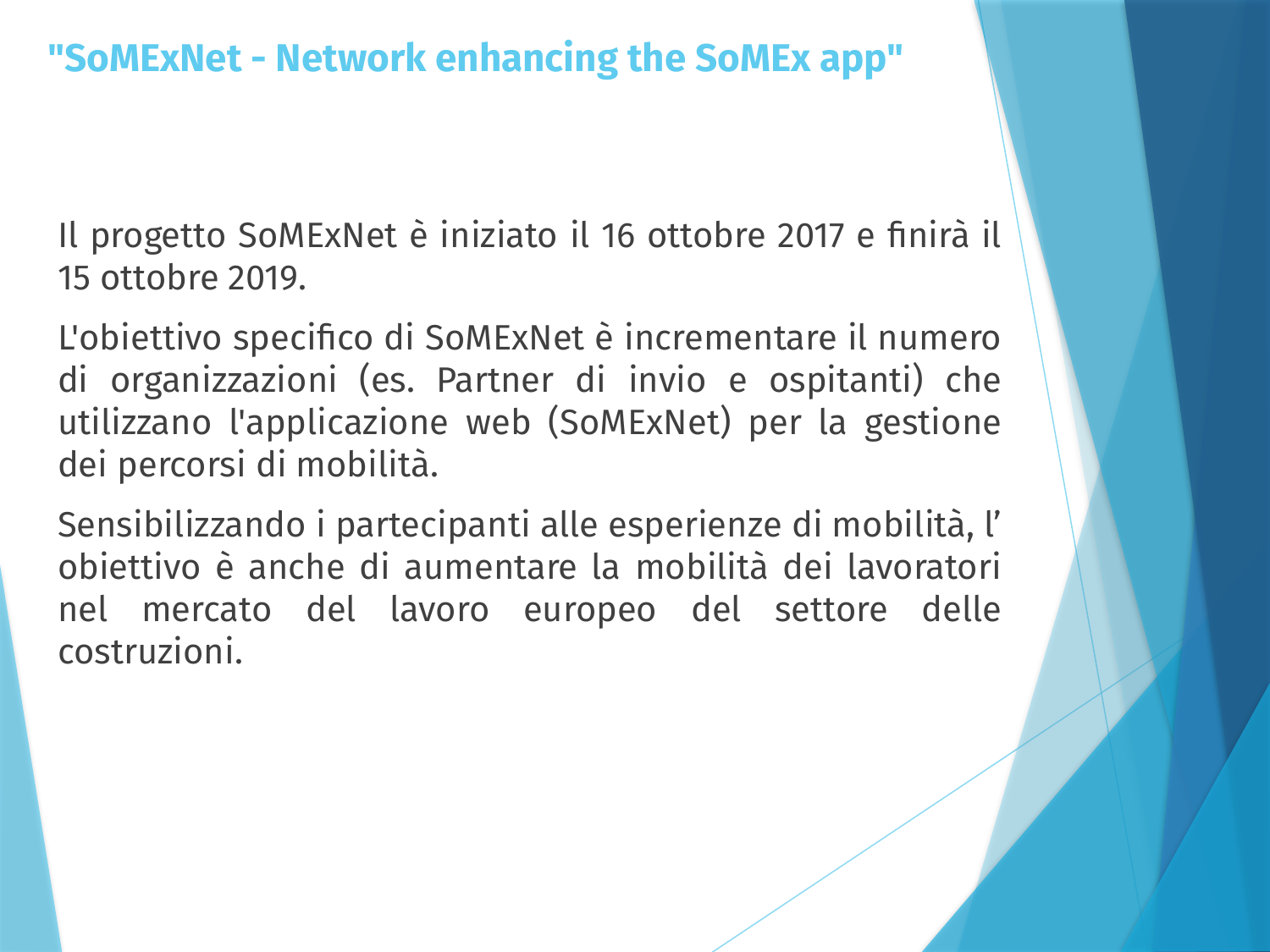

# "SoMExNet - Network enhancing the SoMEx app"
Il progetto SoMExNet è iniziato il 16 ottobre 2017 e finirà il 15 ottobre 2019.
L'obiettivo specifico di SoMExNet è incrementare il numero di organizzazioni (es. Partner di invio e ospitanti) che utilizzano l'applicazione web (SoMExNet) per la gestione dei percorsi di mobilità.
Sensibilizzando i partecipanti alle esperienze di mobilità, l’ obiettivo è anche di aumentare la mobilità dei lavoratori nel mercato del lavoro europeo del settore delle costruzioni.